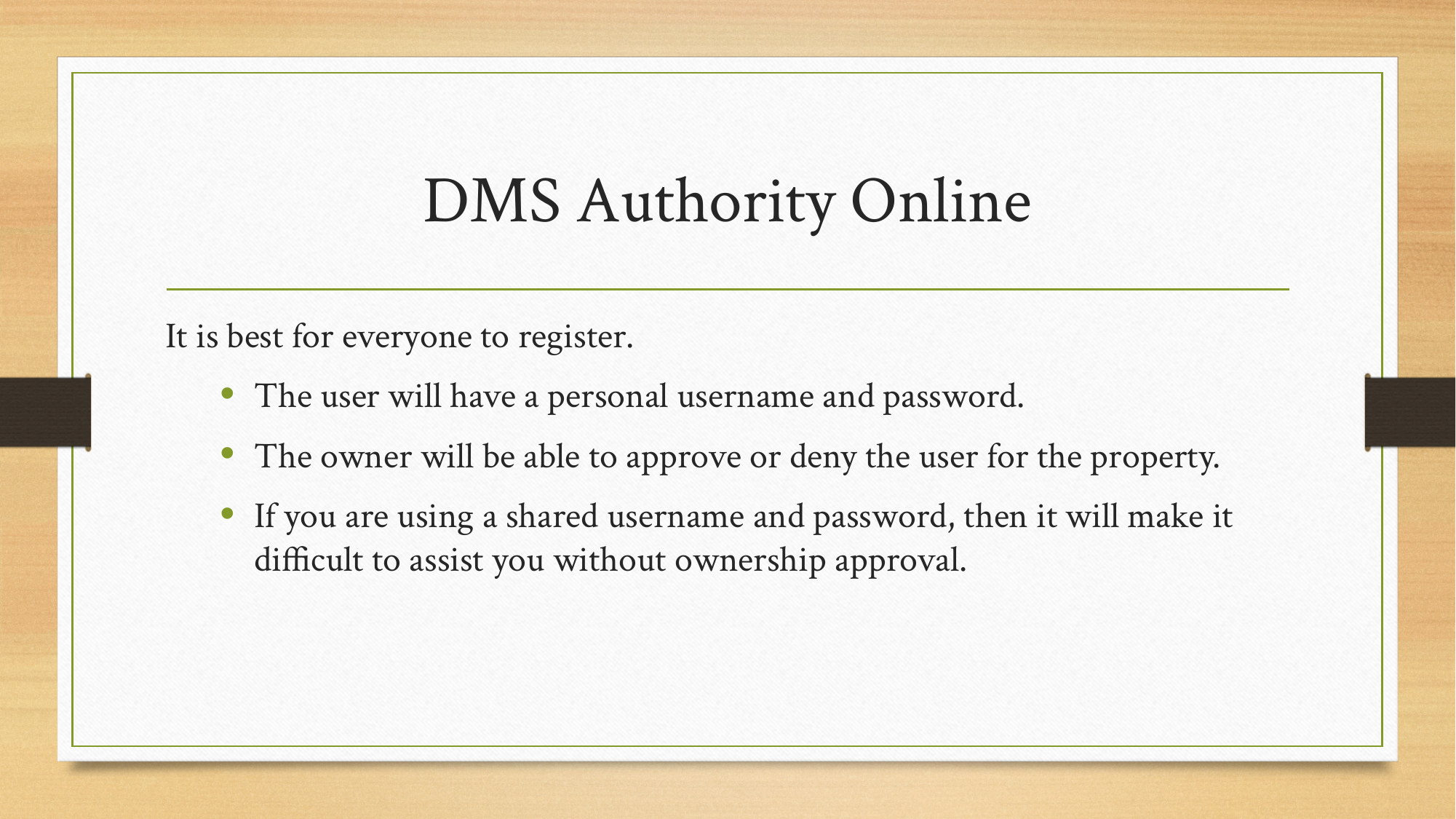

# DMS Authority Online
It is best for everyone to register.
The user will have a personal username and password.
The owner will be able to approve or deny the user for the property.
If you are using a shared username and password, then it will make it difficult to assist you without ownership approval.